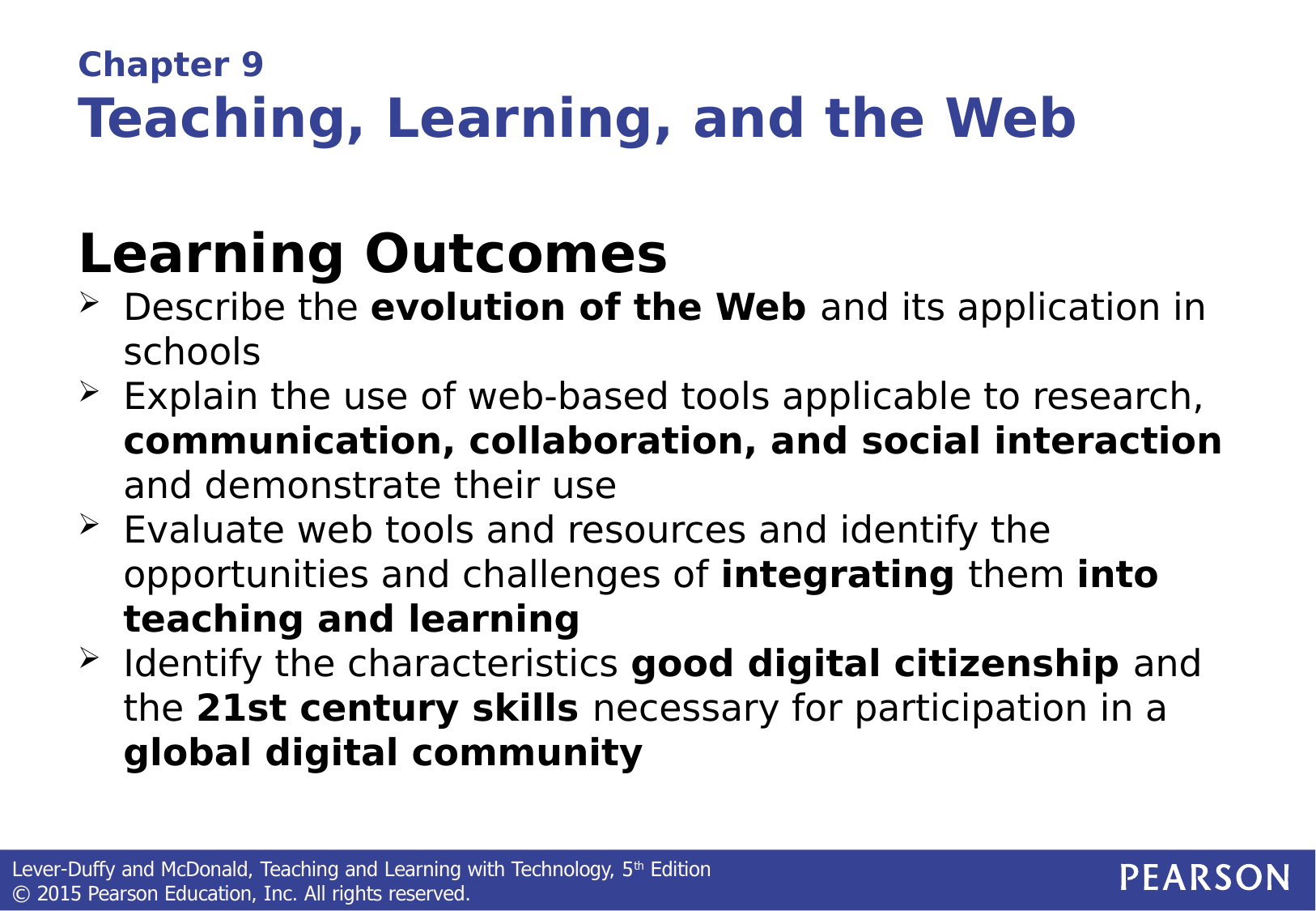

# Chapter 9 Teaching, Learning, and the Web
Learning Outcomes
Describe the evolution of the Web and its application in schools
Explain the use of web-based tools applicable to research, communication, collaboration, and social interaction and demonstrate their use
Evaluate web tools and resources and identify the opportunities and challenges of integrating them into teaching and learning
Identify the characteristics good digital citizenship and the 21st century skills necessary for participation in a global digital community